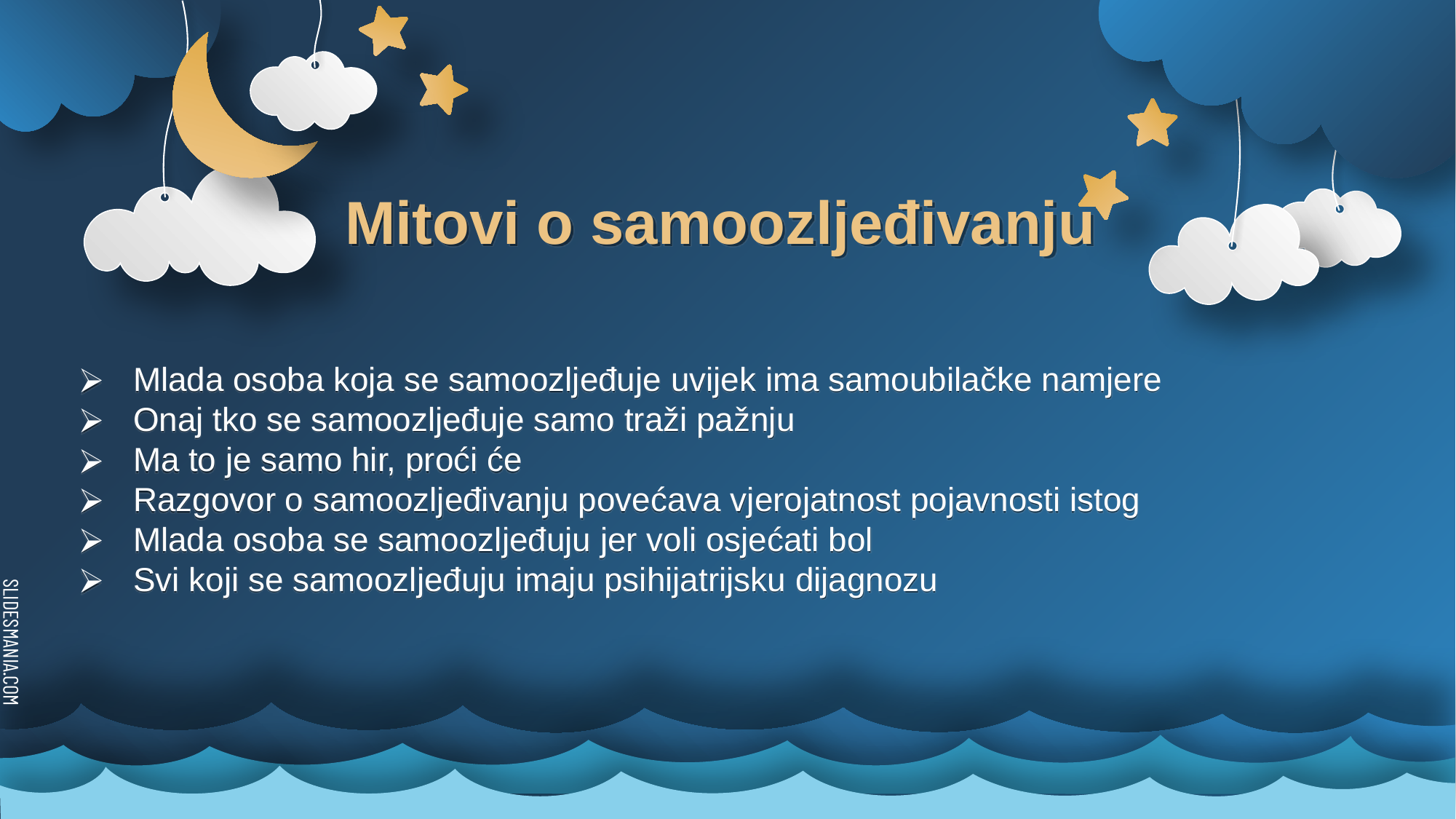

Mitovi o samoozljeđivanju
Mlada osoba koja se samoozljeđuje uvijek ima samoubilačke namjere
Onaj tko se samoozljeđuje samo traži pažnju
Ma to je samo hir, proći će
Razgovor o samoozljeđivanju povećava vjerojatnost pojavnosti istog
Mlada osoba se samoozljeđuju jer voli osjećati bol
Svi koji se samoozljeđuju imaju psihijatrijsku dijagnozu